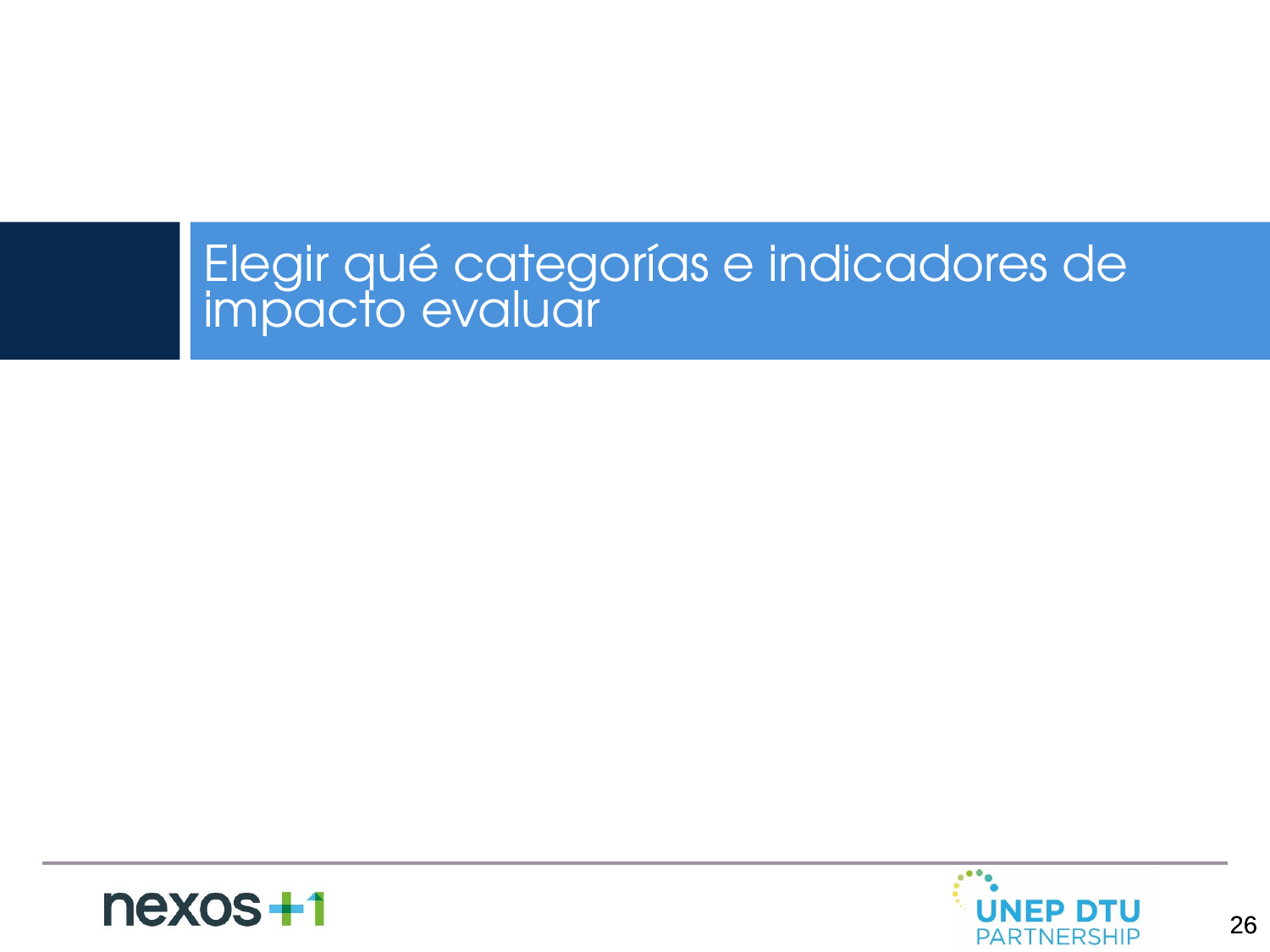

Elegir qué categorías e indicadores de impacto evaluar
26